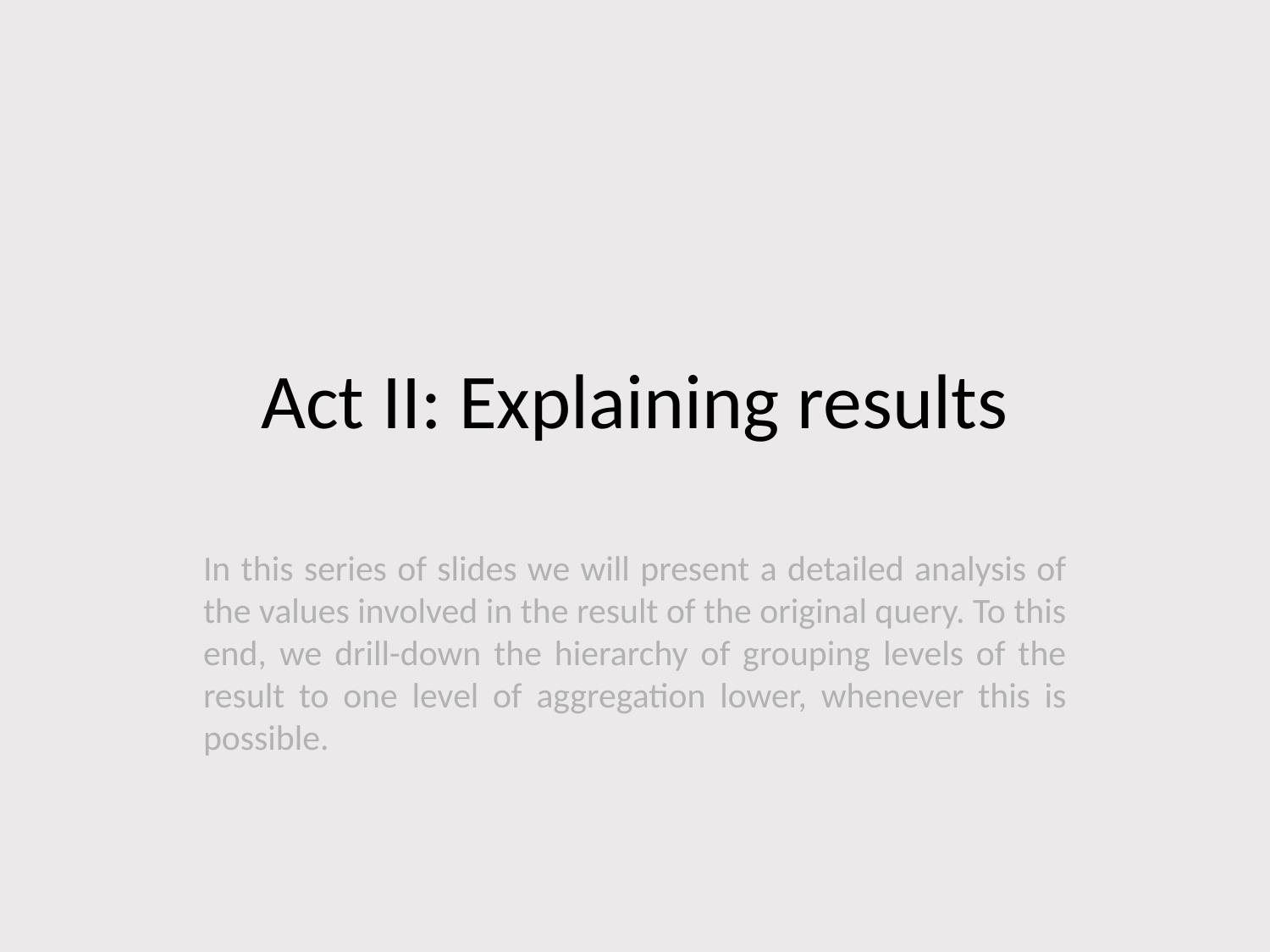

# Act II: Explaining results
In this series of slides we will present a detailed analysis of the values involved in the result of the original query. To this end, we drill-down the hierarchy of grouping levels of the result to one level of aggregation lower, whenever this is possible.